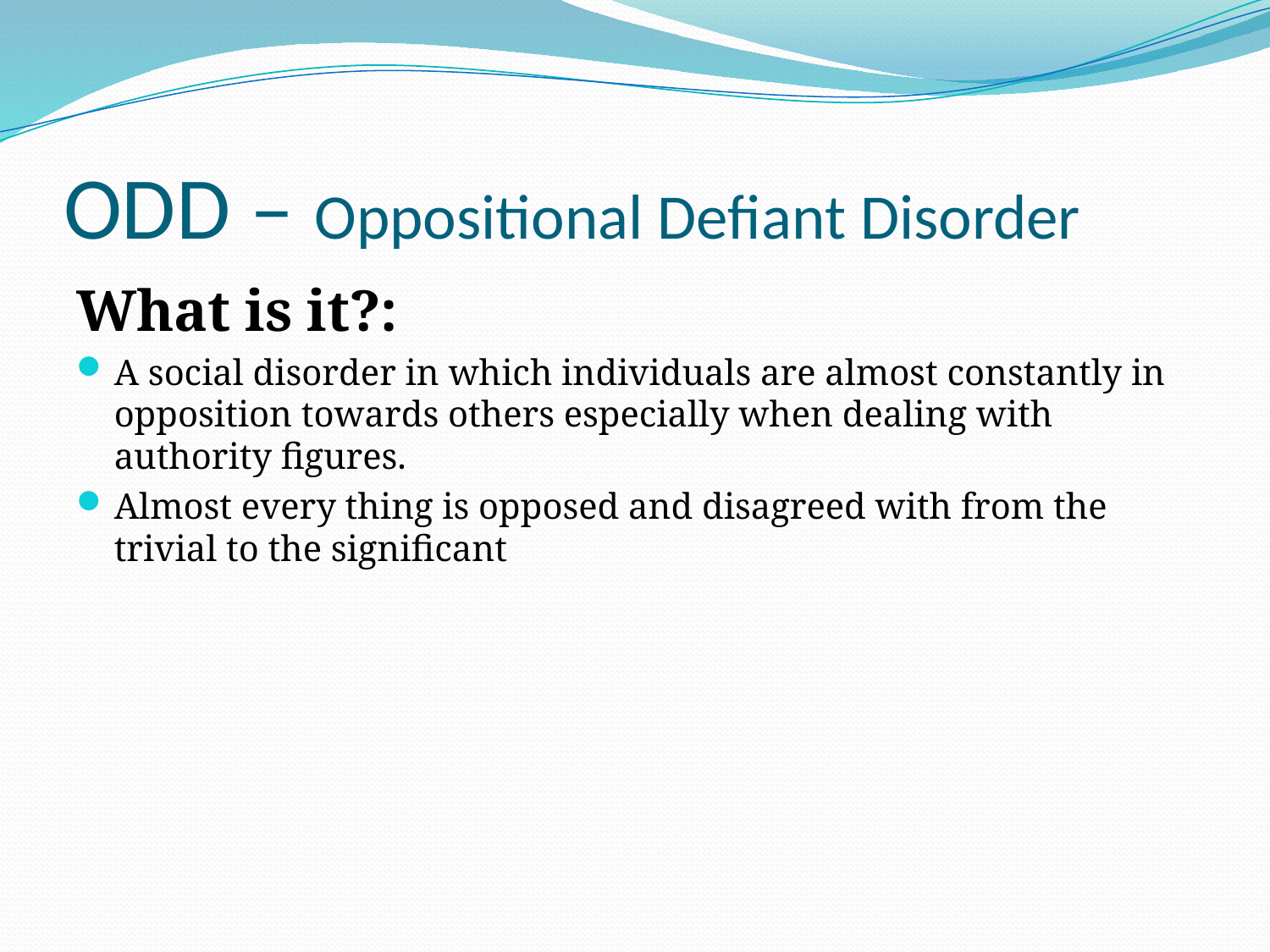

# ODD – Oppositional Defiant Disorder
What is it?:
A social disorder in which individuals are almost constantly in opposition towards others especially when dealing with authority figures.
Almost every thing is opposed and disagreed with from the trivial to the significant